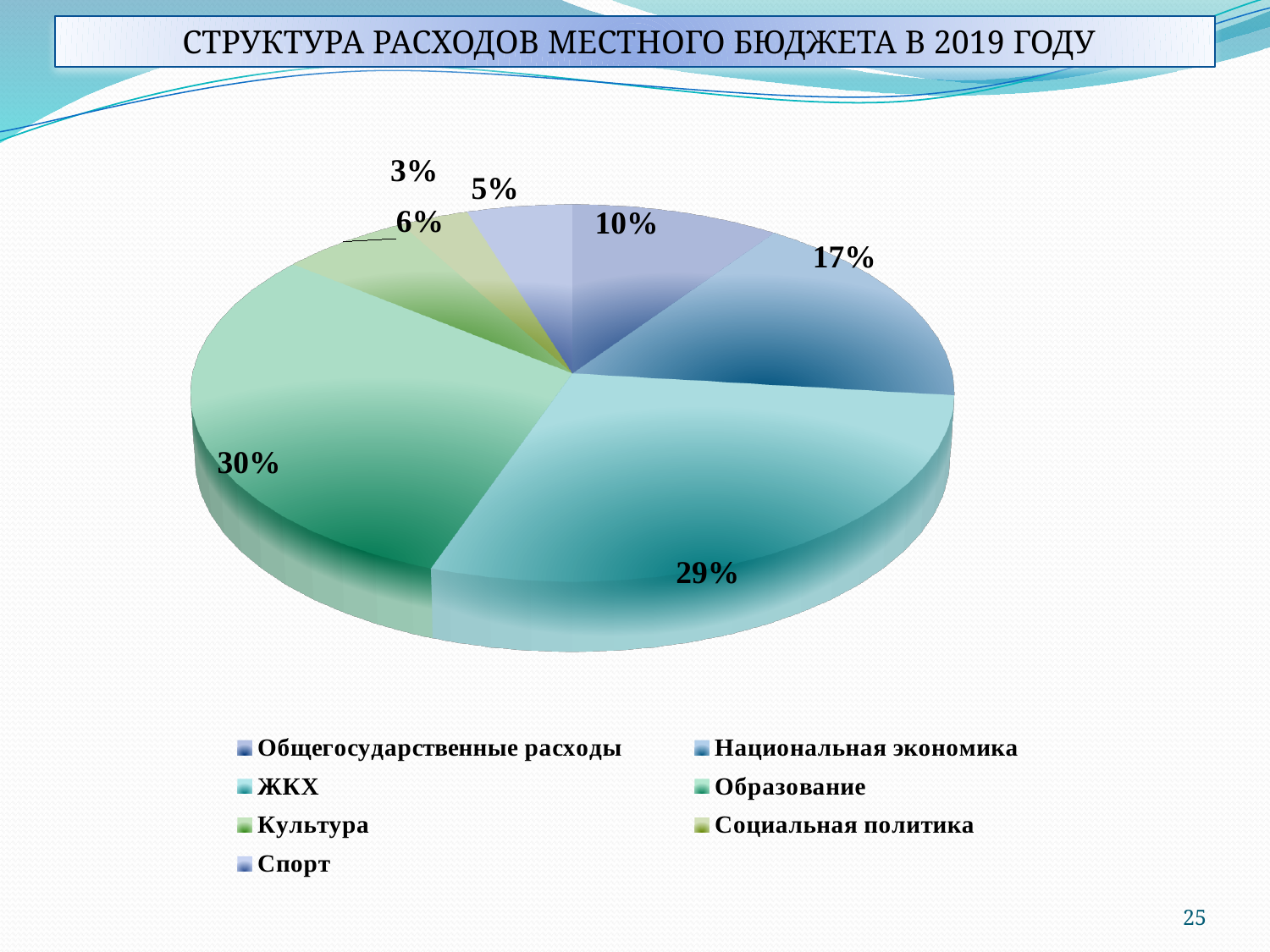

СТРУКТУРА РАСХОДОВ МЕСТНОГО БЮДЖЕТА В 2019 ГОДУ

[unsupported chart]

25